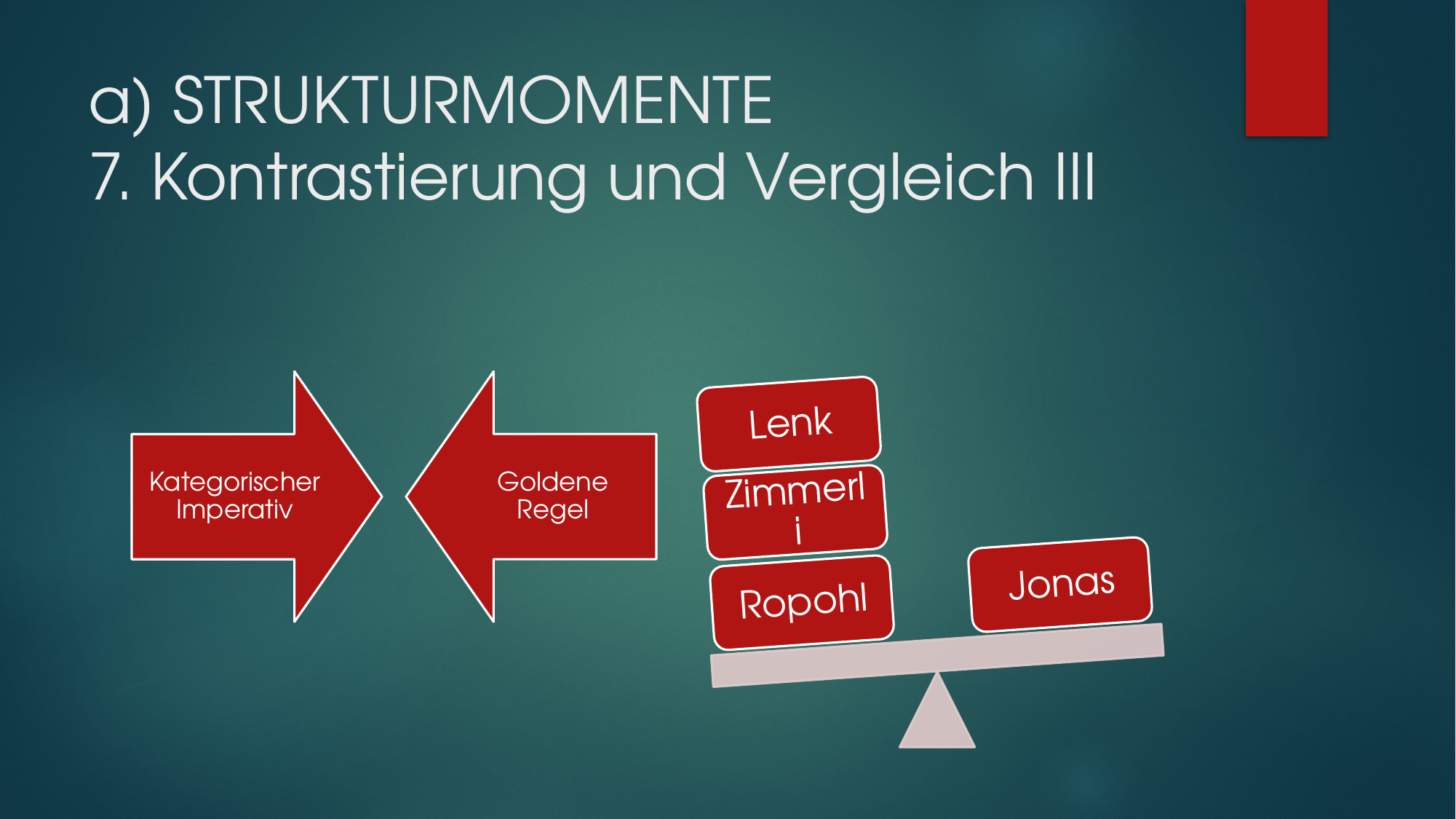

# a) STRUKTURMOMENTE 7. Kontrastierung und Vergleich III

Ropohl
Zimmerli
Lenk
Jonas
Kategorischer Imperativ
Goldene Regel